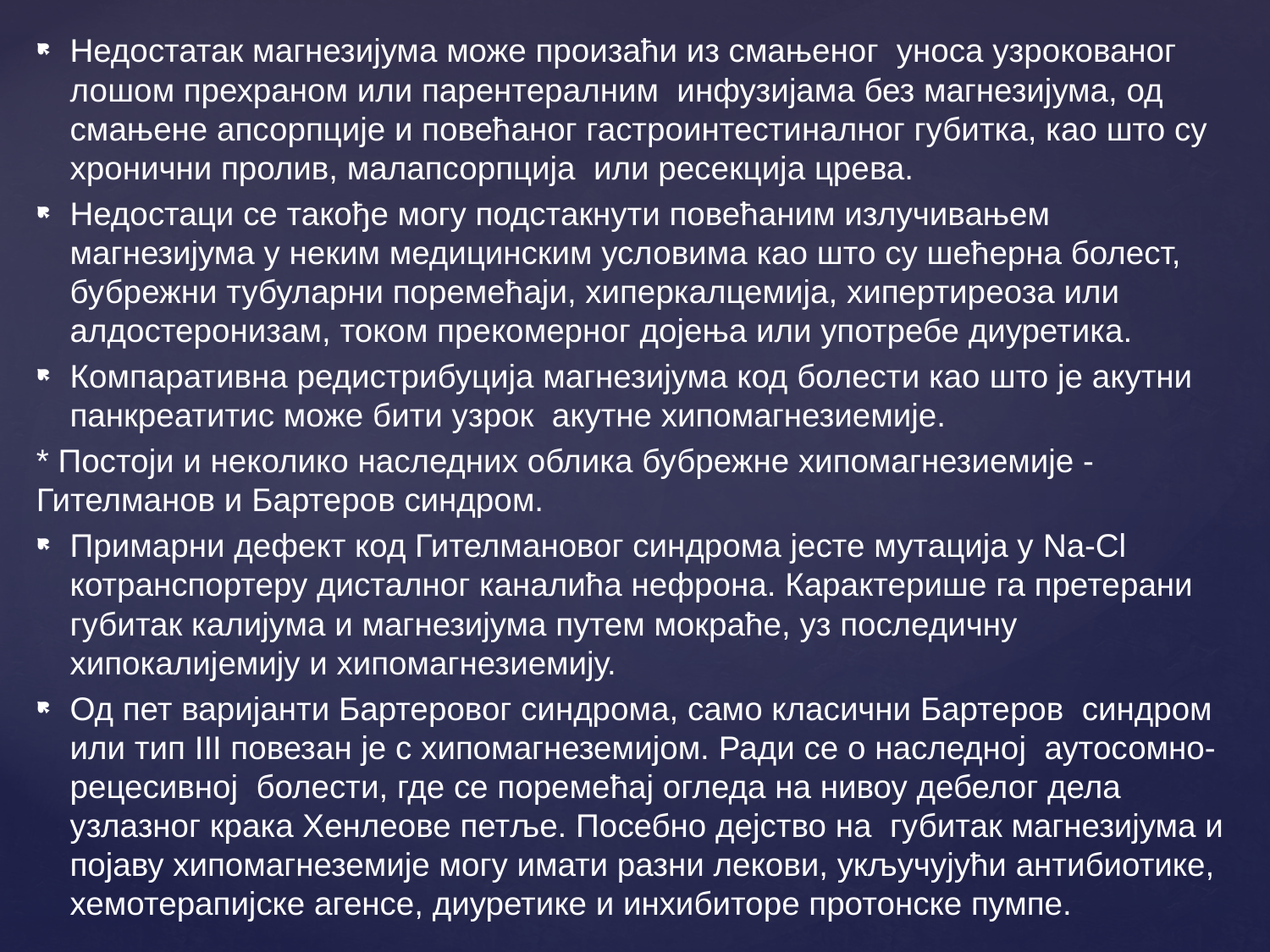

Недостатак магнезијума може произаћи из смањеног  уноса узрокованог  лошом прехраном или парентералним  инфузијама без магнезијума, од  смањене апсорпције и повећаног гастроинтестиналног губитка, као што су хронични пролив, малапсорпција  или ресекција црева.
Недостаци се такође могу подстакнути повећаним излучивањем магнезијума у неким медицинским условима као што су шећерна болест, бубрежни тубуларни поремећаји, хиперкалцемија, хипертиреоза или алдостеронизам, током прекомерног дојења или употребе диуретика.
Компаративна редистрибуција магнезијума код болести као што је акутни панкреатитис може бити узрок  акутне хипомагнезиемије.
* Постоји и неколико наследних облика бубрежне хипомагнезиемије -  Гителманов и Бартеров синдром.
Примарни дефект код Гителмановог синдрома јесте мутација у Nа-Cl котранспортеру дисталног каналића нефрона. Карактерише га претерани губитак калијума и магнезијума путем мокраће, уз последичну хипокалијемију и хипомагнезиемију.
Од пет варијанти Бартеровог синдрома, само класични Бартеров  синдром или тип III повезан је с хипомагнеземијом. Ради се о наследној  аутосомно-рецесивној  болести, где се поремећај огледа на нивоу дебелог дела узлазног крака Хенлеове петље. Посебно дејство на  губитак магнезијума и појаву хипомагнеземије могу имати разни лекови, укључујући антибиотике, хемотерапијске агенсе, диуретике и инхибиторе протонске пумпе.